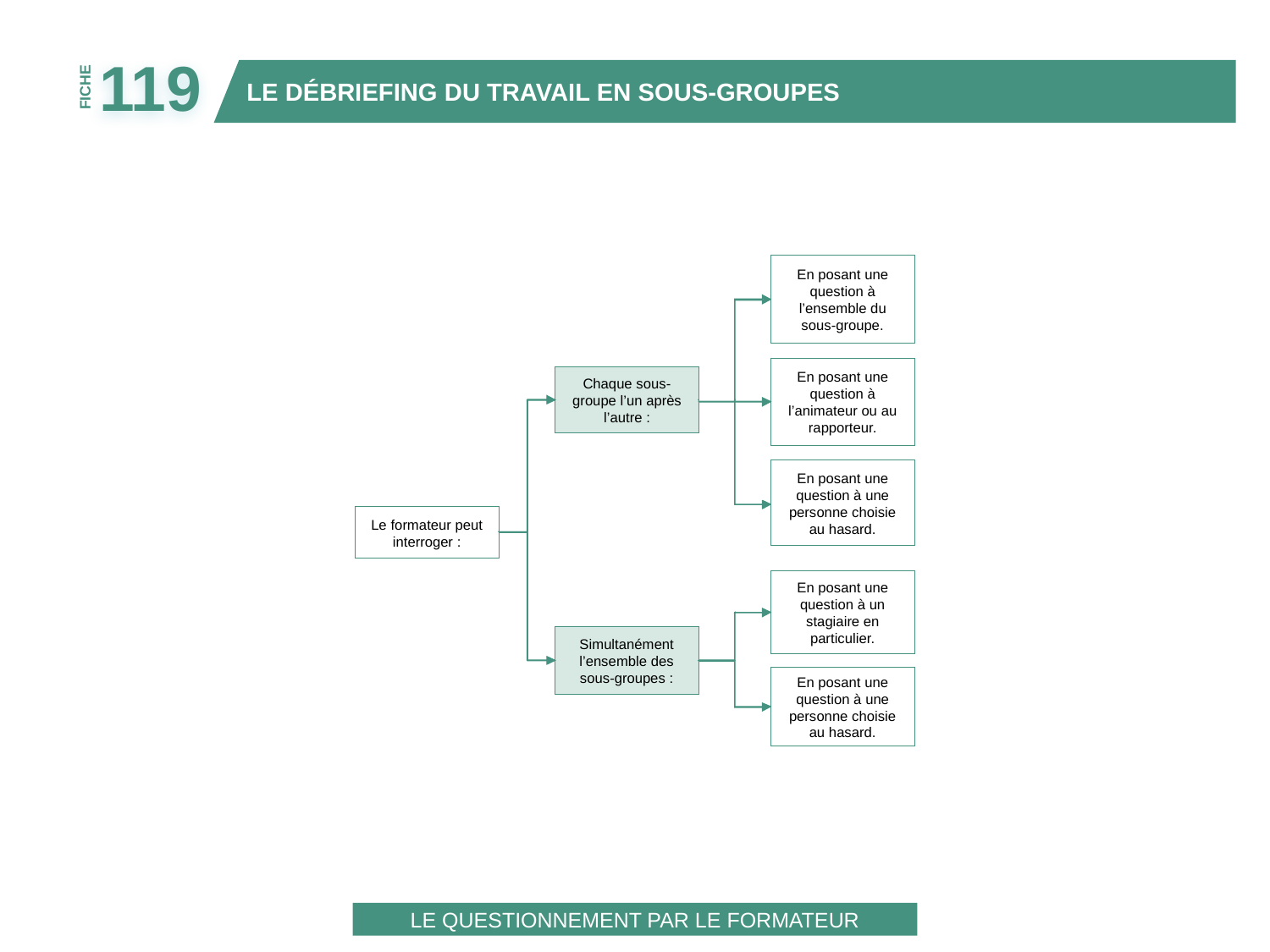

119

LE DÉBRIEFING DU TRAVAIL EN SOUS-GROUPES
FICHE

En posant une
question à
l’ensemble du
sous-groupe.

En posant une
question à
l’animateur ou au
rapporteur.
Chaque sous-
groupe l’un après
l’autre :

En posant une
question à une
personne choisie
au hasard.

Le formateur peut
interroger :

En posant une
question à un
stagiaire en
particulier.

Simultanément
l’ensemble des
sous-groupes :

En posant une
question à une
personne choisie
au hasard.
LE QUESTIONNEMENT PAR LE FORMATEUR